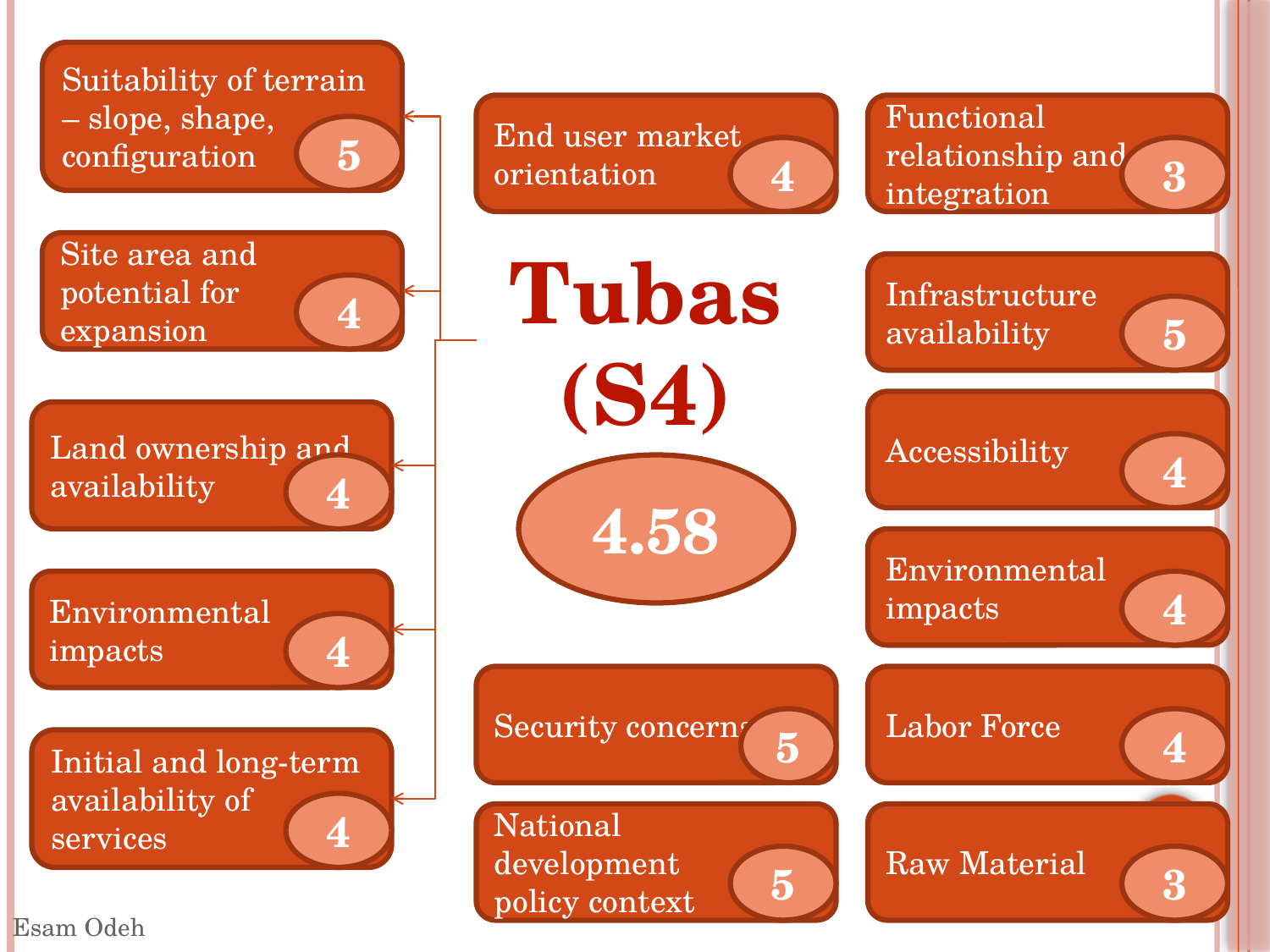

Suitability of terrain – slope, shape, configuration
End user market orientation
Functional relationship and integration
5
4
3
Site area and potential for expansion
Tubas
(S4)
Infrastructure availability
4
5
Accessibility
Land ownership and availability
4
4
4.58
Environmental impacts
Environmental impacts
4
4
Security concerns
Labor Force
5
4
Initial and long-term availability of services
4
National
development
policy context
Raw Material
5
3
Esam Odeh